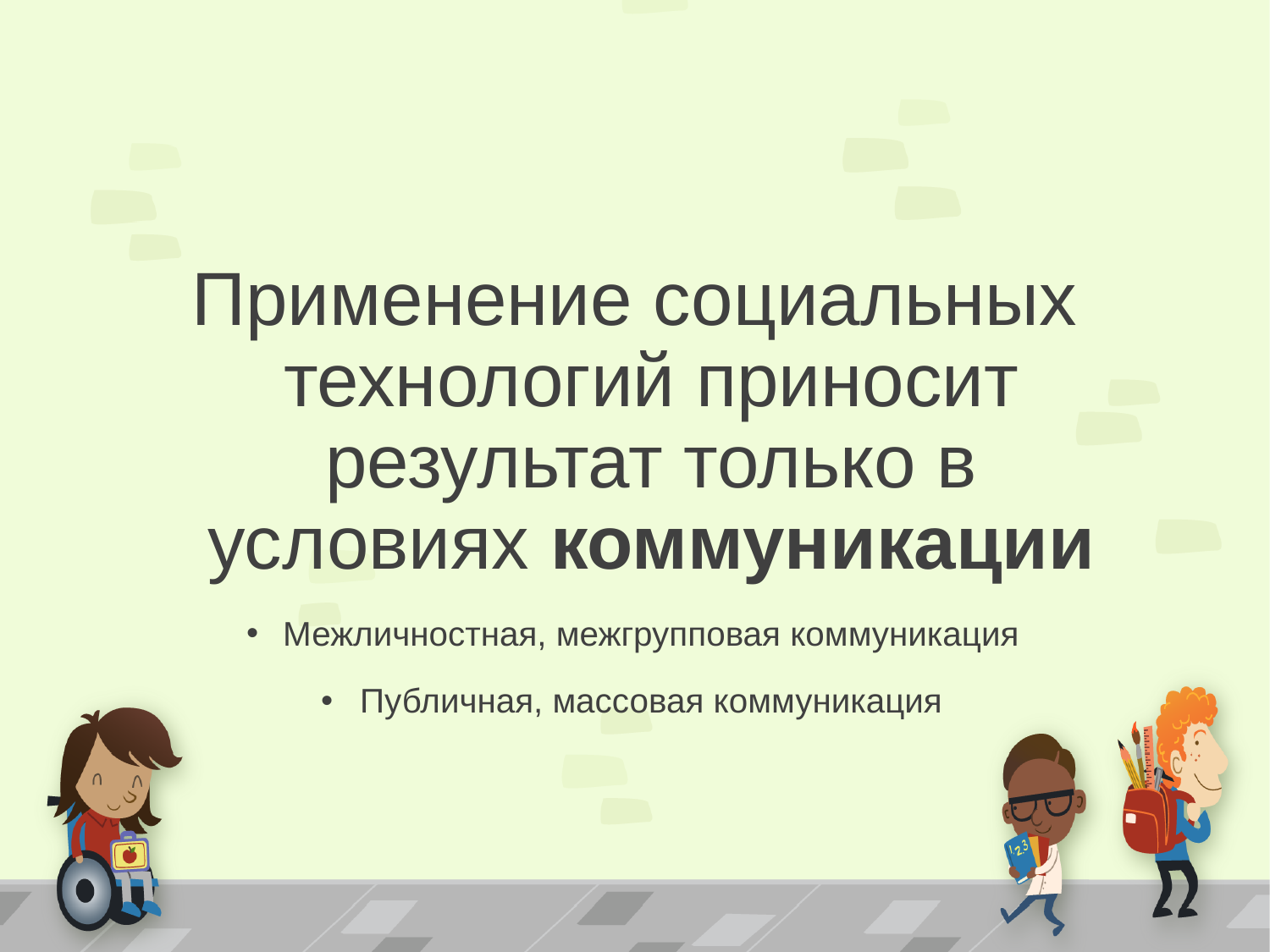

Применение социальных технологий приносит результат только в условиях коммуникации
Межличностная, межгрупповая коммуникация
Публичная, массовая коммуникация